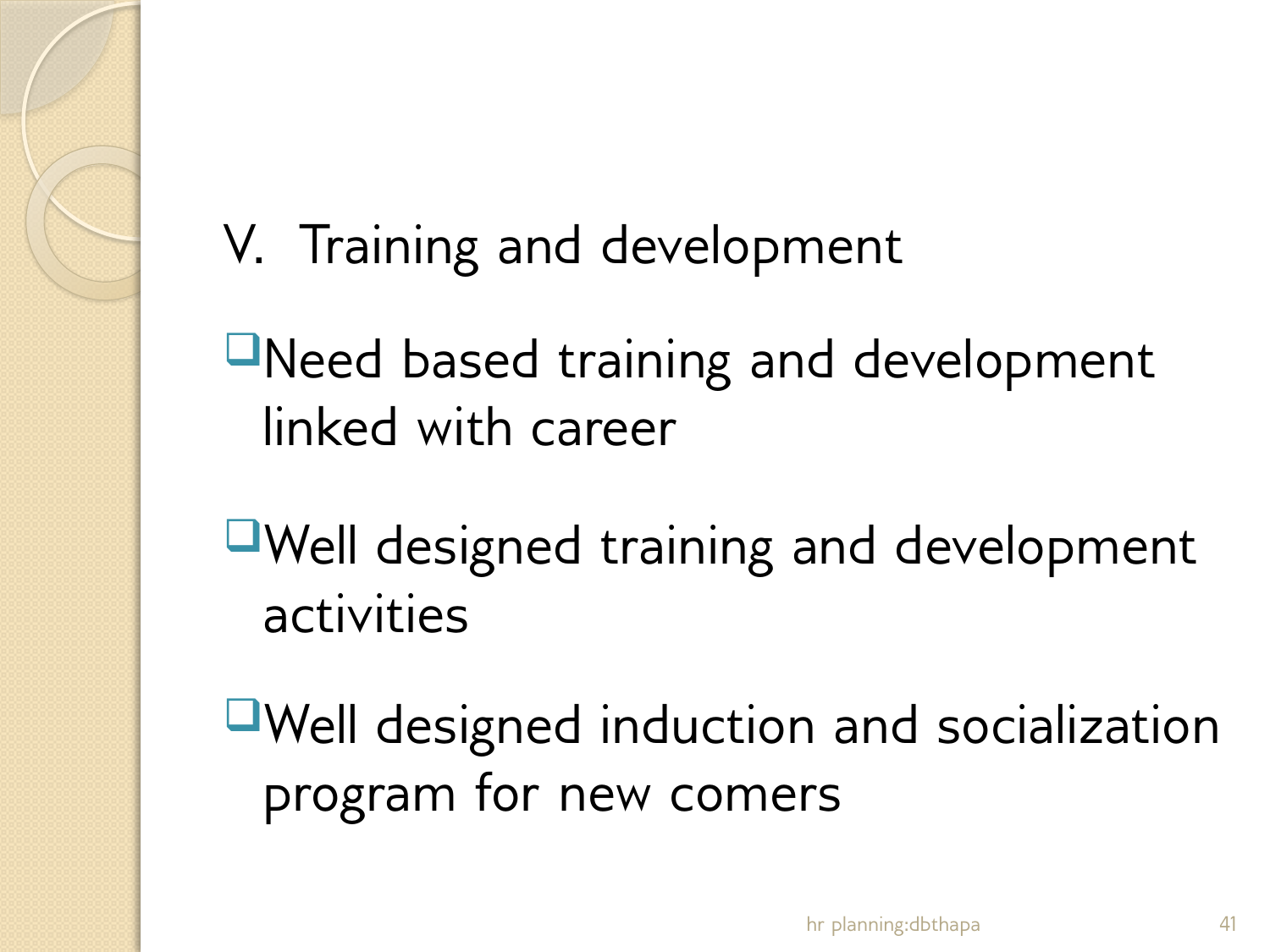

#
V.  Training and development

Need based training and development linked with career

Well designed training and development activities

Well designed induction and socialization program for new comers

hr planning:dbthapa
41